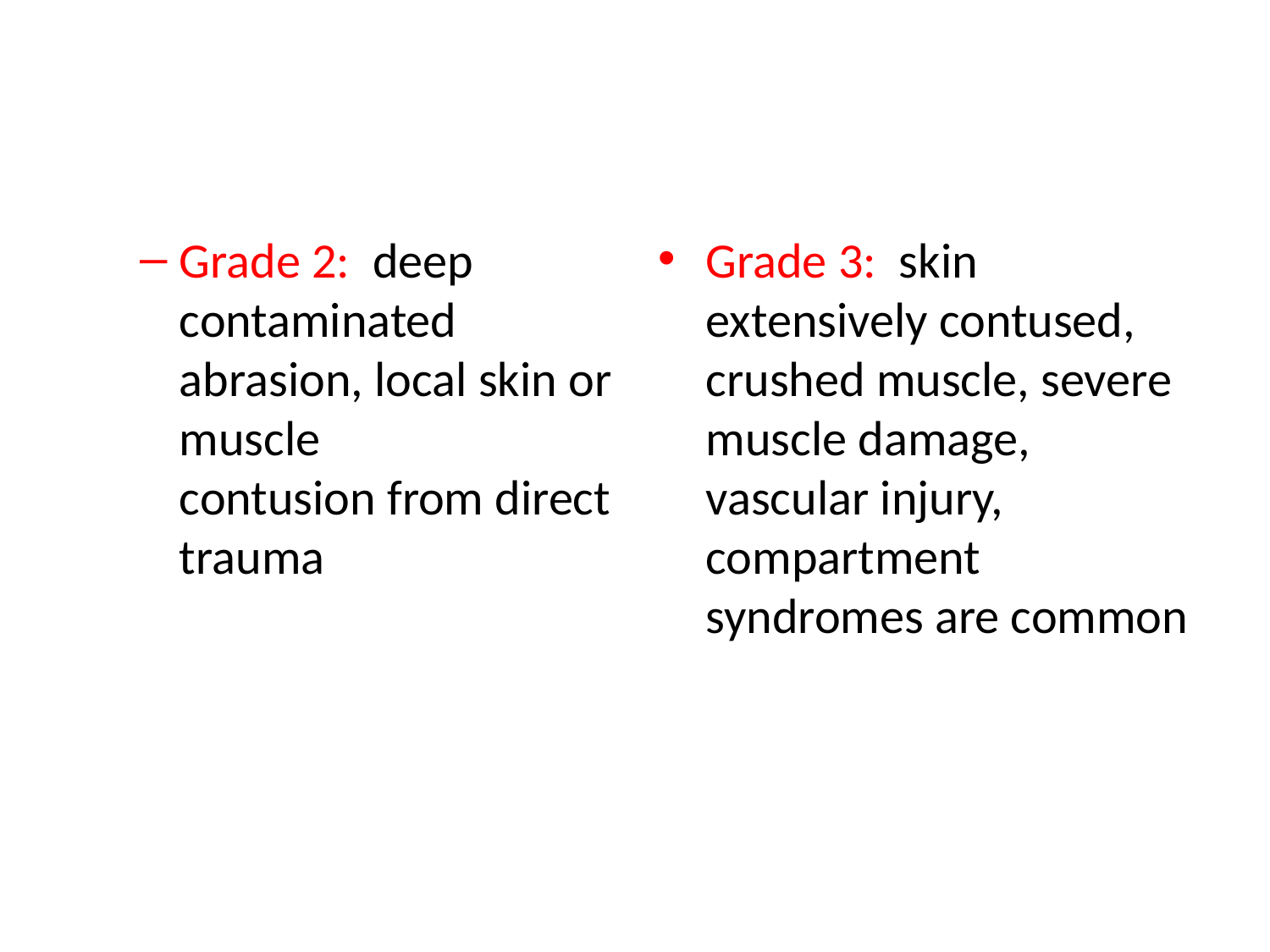

#
Grade 2:  deep contaminated abrasion, local skin or muscle           contusion from direct trauma

Grade 3:  skin extensively contused, crushed muscle, severe muscle damage, vascular injury, compartment syndromes are common